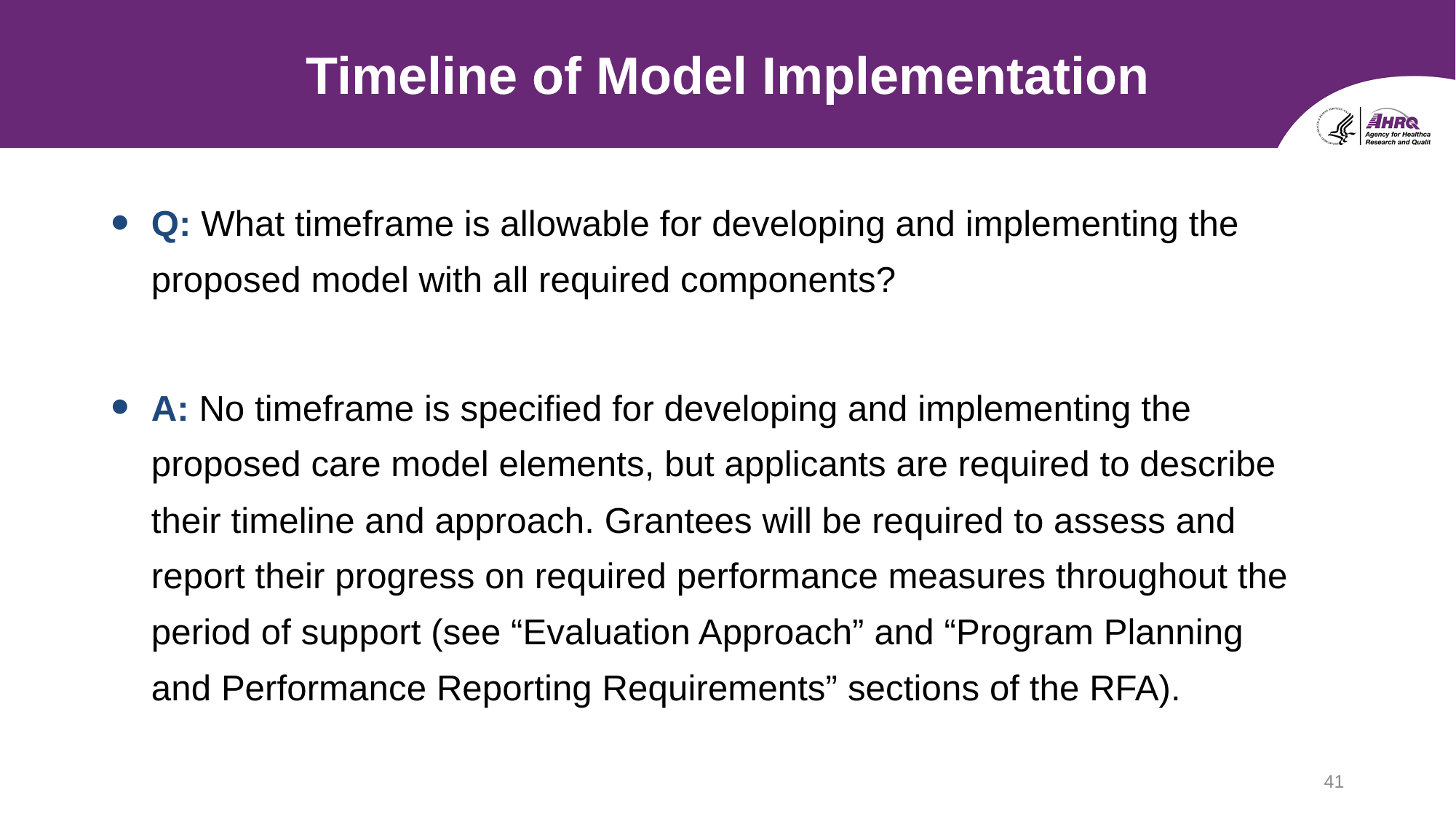

# Timeline of Model Implementation
Q: What timeframe is allowable for developing and implementing the proposed model with all required components?

A: No timeframe is specified for developing and implementing the proposed care model elements, but applicants are required to describe their timeline and approach. Grantees will be required to assess and report their progress on required performance measures throughout the period of support (see “Evaluation Approach” and “Program Planning and Performance Reporting Requirements” sections of the RFA).
41